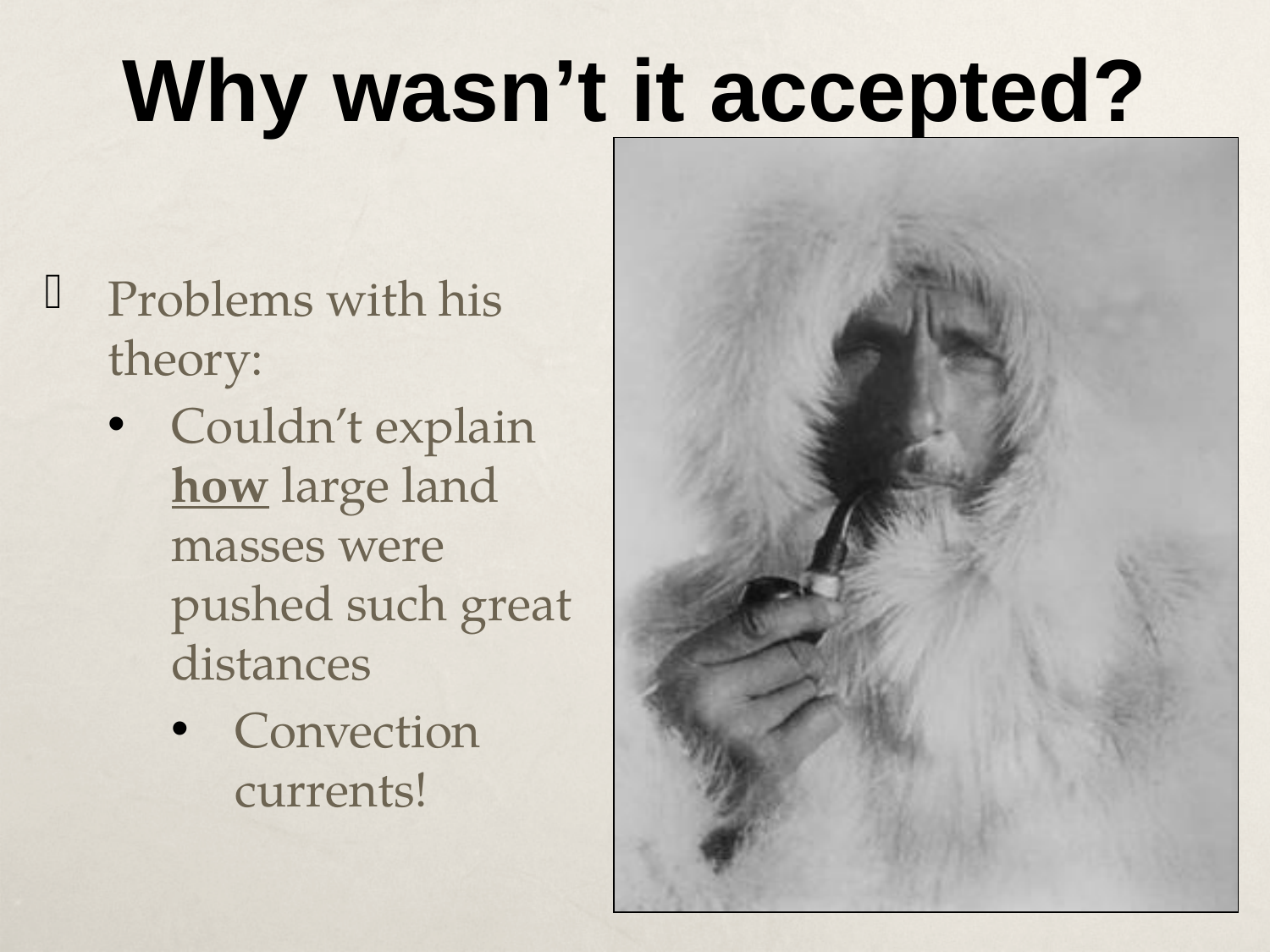

# Why wasn’t it accepted?

Problems with his theory:
Couldn’t explain how large land masses were pushed such great distances
Convection currents!